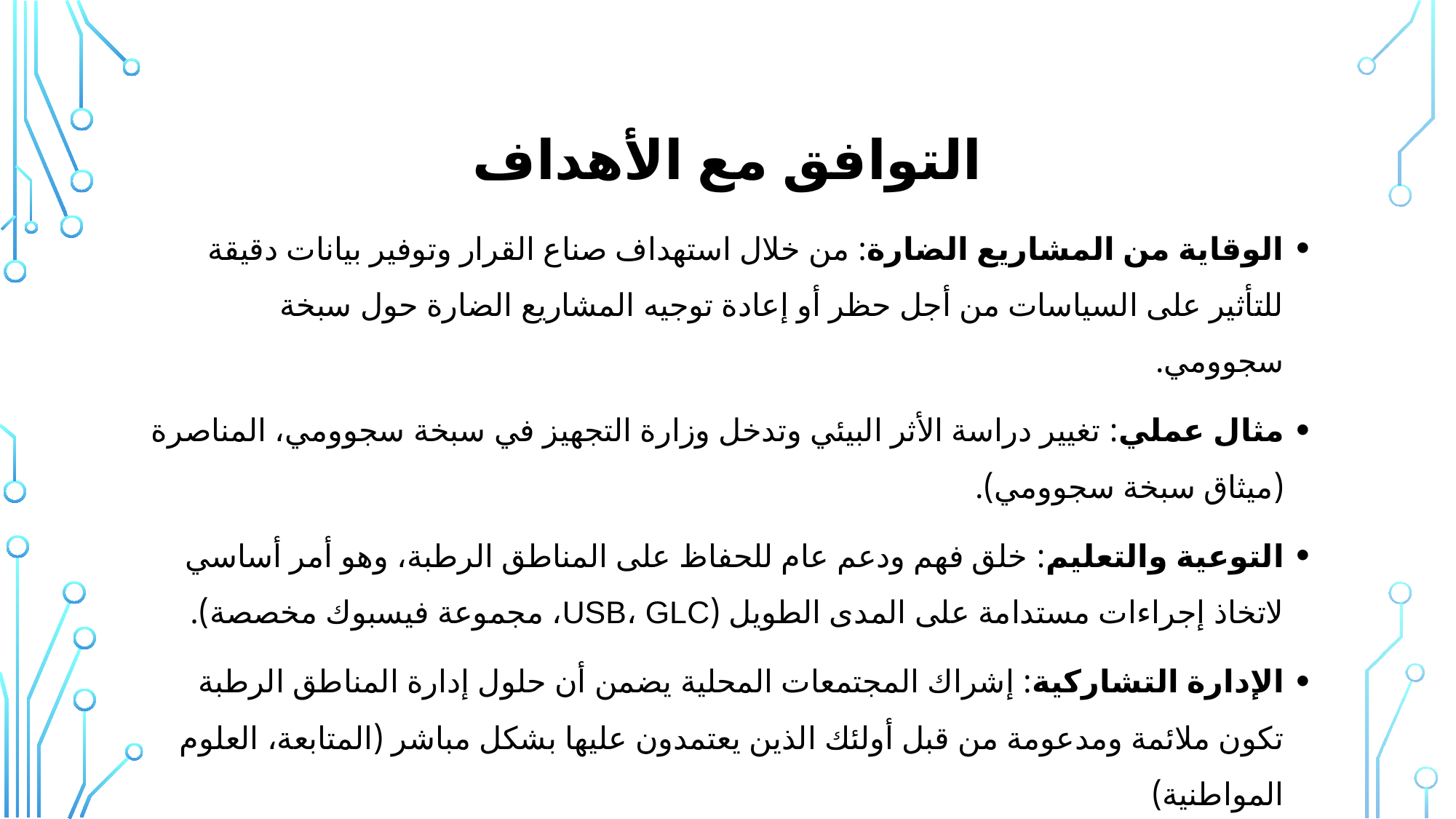

# التوافق مع الأهداف
الوقاية من المشاريع الضارة: من خلال استهداف صناع القرار وتوفير بيانات دقيقة للتأثير على السياسات من أجل حظر أو إعادة توجيه المشاريع الضارة حول سبخة سجوومي.
مثال عملي: تغيير دراسة الأثر البيئي وتدخل وزارة التجهيز في سبخة سجوومي، المناصرة (ميثاق سبخة سجوومي).
التوعية والتعليم: خلق فهم ودعم عام للحفاظ على المناطق الرطبة، وهو أمر أساسي لاتخاذ إجراءات مستدامة على المدى الطويل (USB، GLC، مجموعة فيسبوك مخصصة).
الإدارة التشاركية: إشراك المجتمعات المحلية يضمن أن حلول إدارة المناطق الرطبة تكون ملائمة ومدعومة من قبل أولئك الذين يعتمدون عليها بشكل مباشر (المتابعة، العلوم المواطنية)